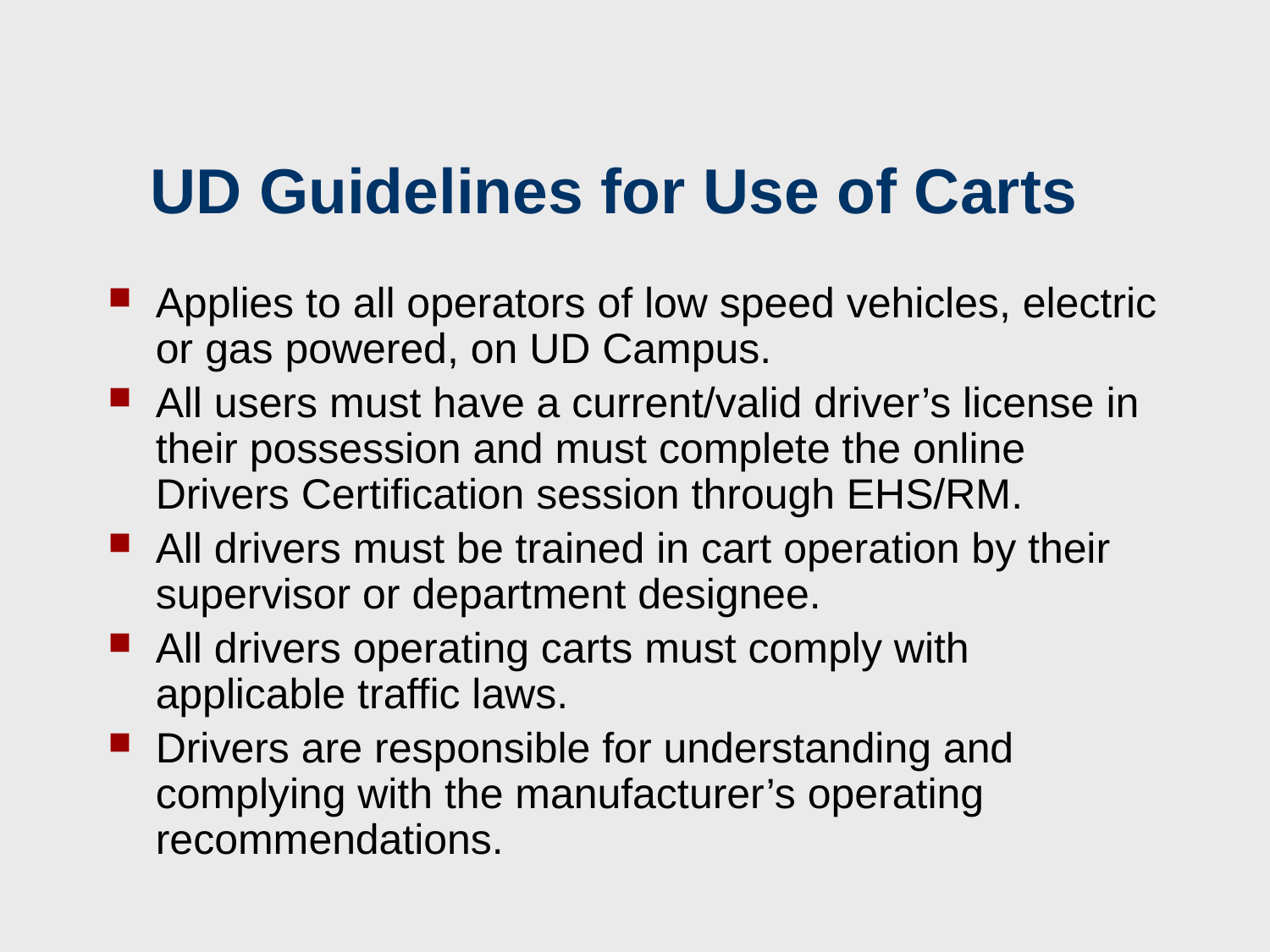

# UD Guidelines for Use of Carts
Applies to all operators of low speed vehicles, electric or gas powered, on UD Campus.
All users must have a current/valid driver’s license in their possession and must complete the online Drivers Certification session through EHS/RM.
All drivers must be trained in cart operation by their supervisor or department designee.
All drivers operating carts must comply with applicable traffic laws.
Drivers are responsible for understanding and complying with the manufacturer’s operating recommendations.